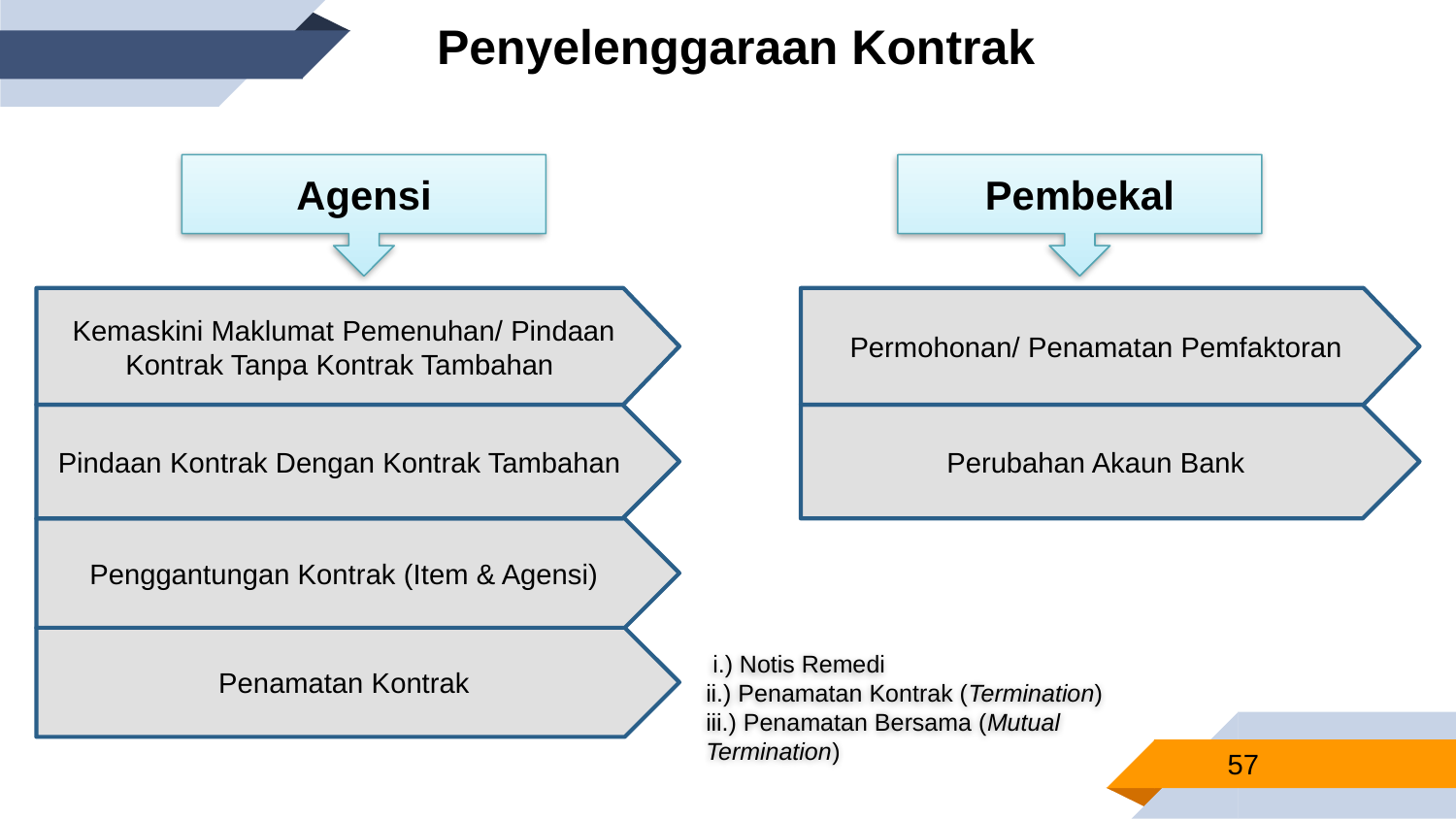

Penyelenggaraan Kontrak
Agensi
Pembekal
Kemaskini Maklumat Pemenuhan/ Pindaan Kontrak Tanpa Kontrak Tambahan
Permohonan/ Penamatan Pemfaktoran
Pindaan Kontrak Dengan Kontrak Tambahan
Penggantungan Kontrak (Item & Agensi)
Penamatan Kontrak
Perubahan Akaun Bank
 i.) Notis Remedi
ii.) Penamatan Kontrak (Termination)
iii.) Penamatan Bersama (Mutual Termination)
57